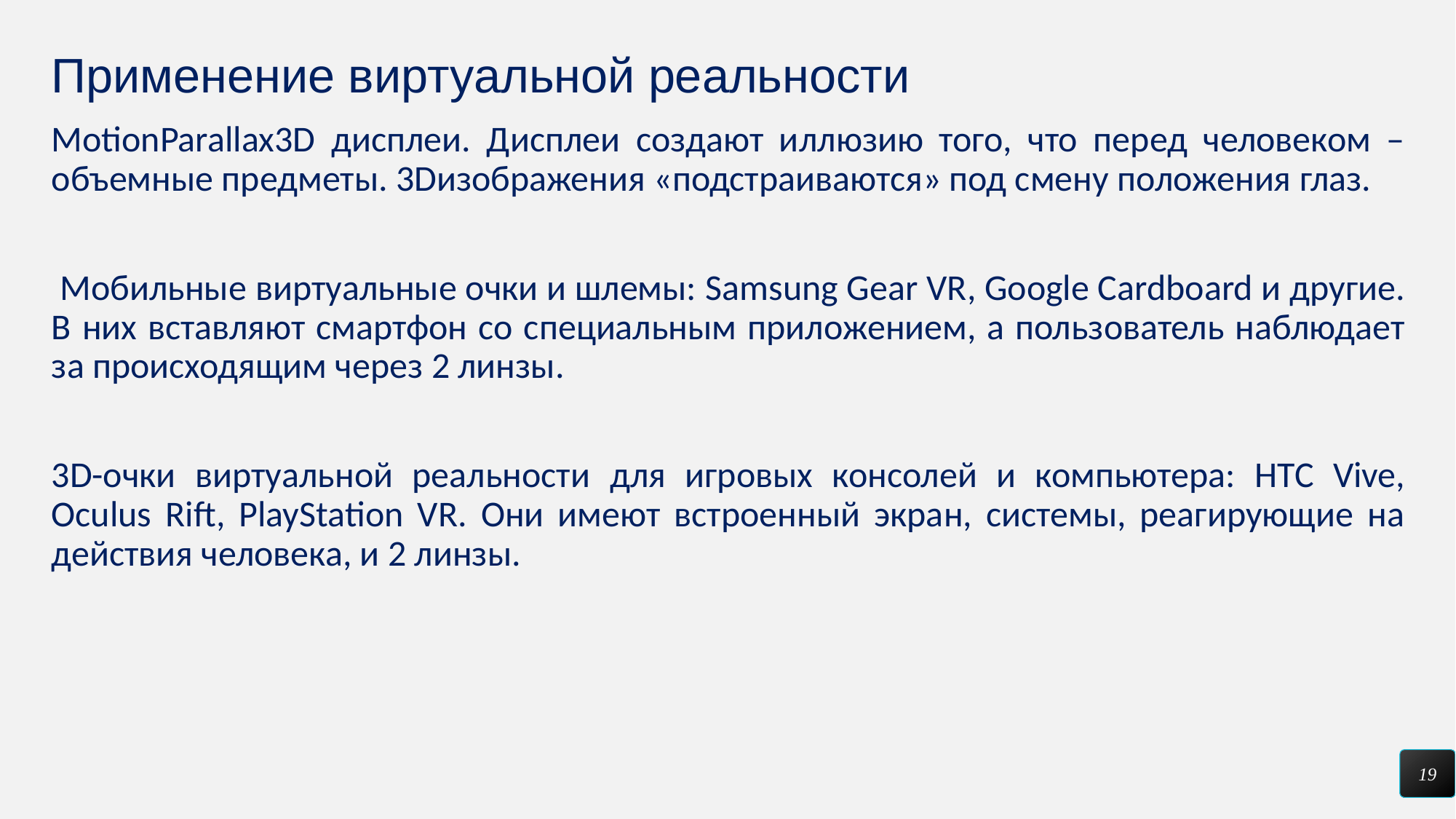

# Применение виртуальной реальности
MotionParallax3D дисплеи. Дисплеи создают иллюзию того, что перед человеком – объемные предметы. 3Dизображения «подстраиваются» под смену положения глаз.

 Мобильные виртуальные очки и шлемы: Samsung Gear VR, Google Cardboard и другие. В них вставляют смартфон со специальным приложением, а пользователь наблюдает за происходящим через 2 линзы.

3D-очки виртуальной реальности для игровых консолей и компьютера: HTC Vive, Oculus Rift, PlayStation VR. Они имеют встроенный экран, системы, реагирующие на действия человека, и 2 линзы.

19